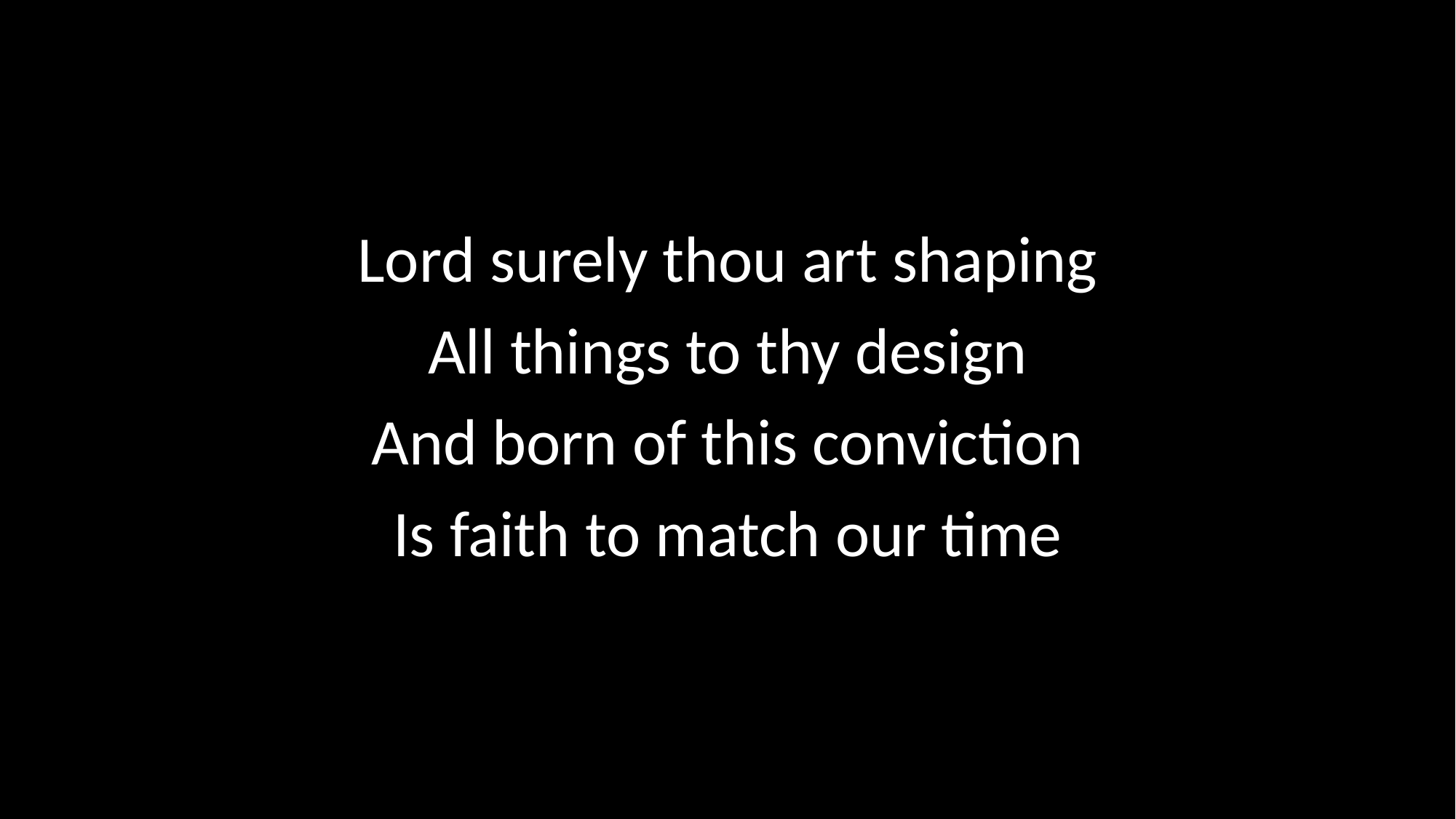

Lord surely thou art shaping
All things to thy design
And born of this conviction
Is faith to match our time